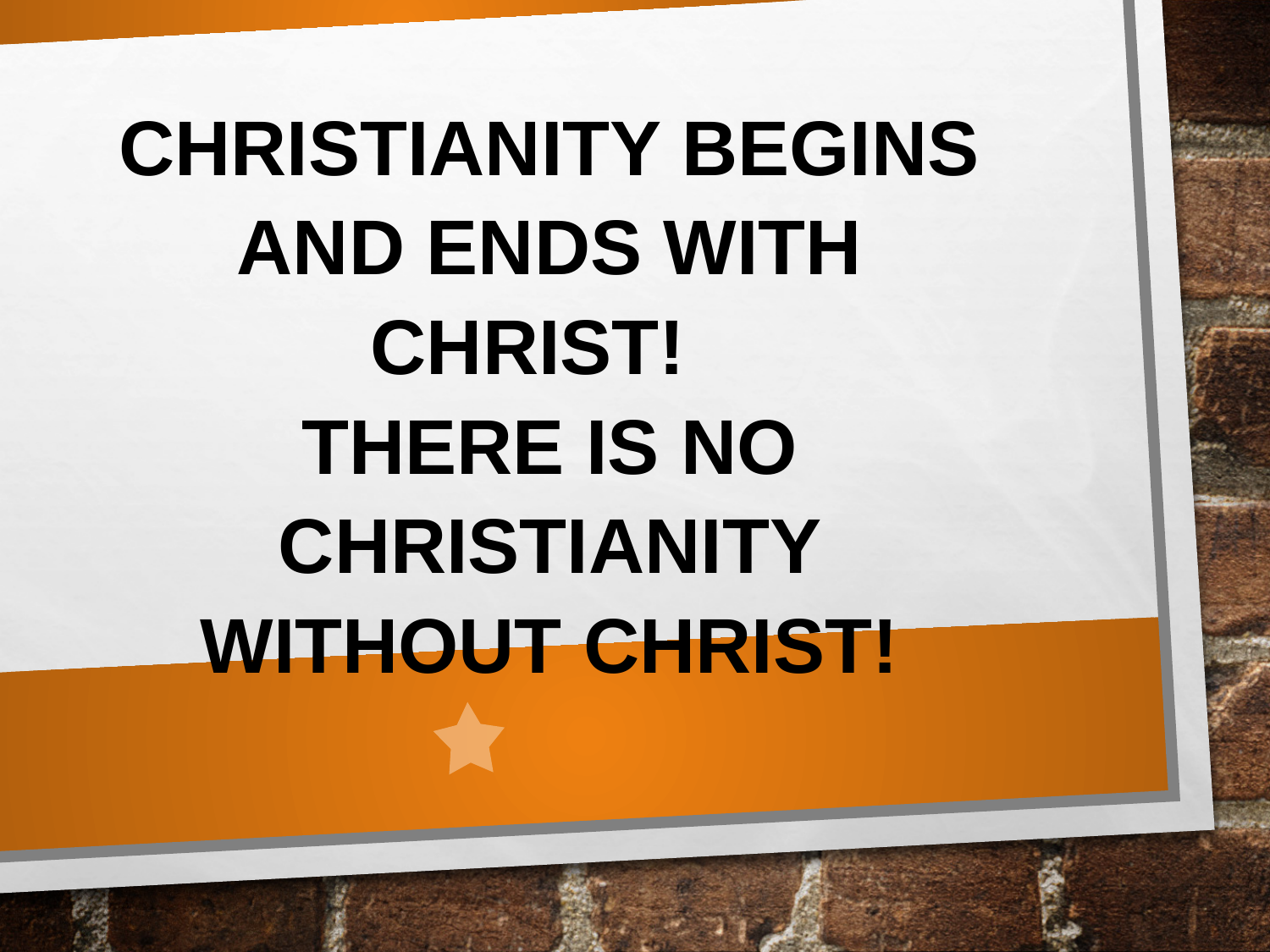

CHRISTIANITY BEGINS AND ENDS WITH CHRIST!
THERE IS NO CHRISTIANITY WITHOUT CHRIST!